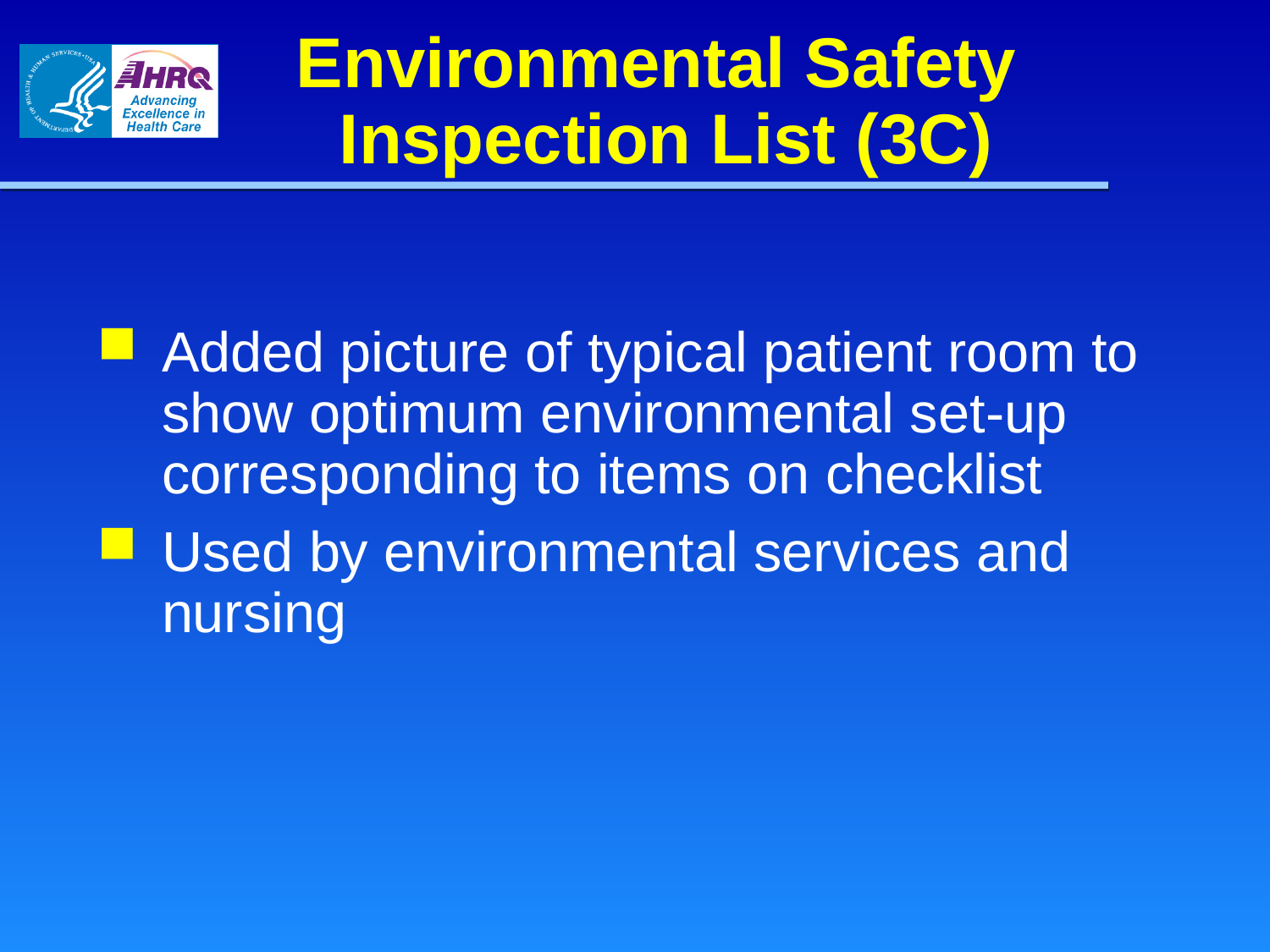

# Environmental Safety Inspection List (3C)
Added picture of typical patient room to show optimum environmental set-up corresponding to items on checklist
Used by environmental services and nursing